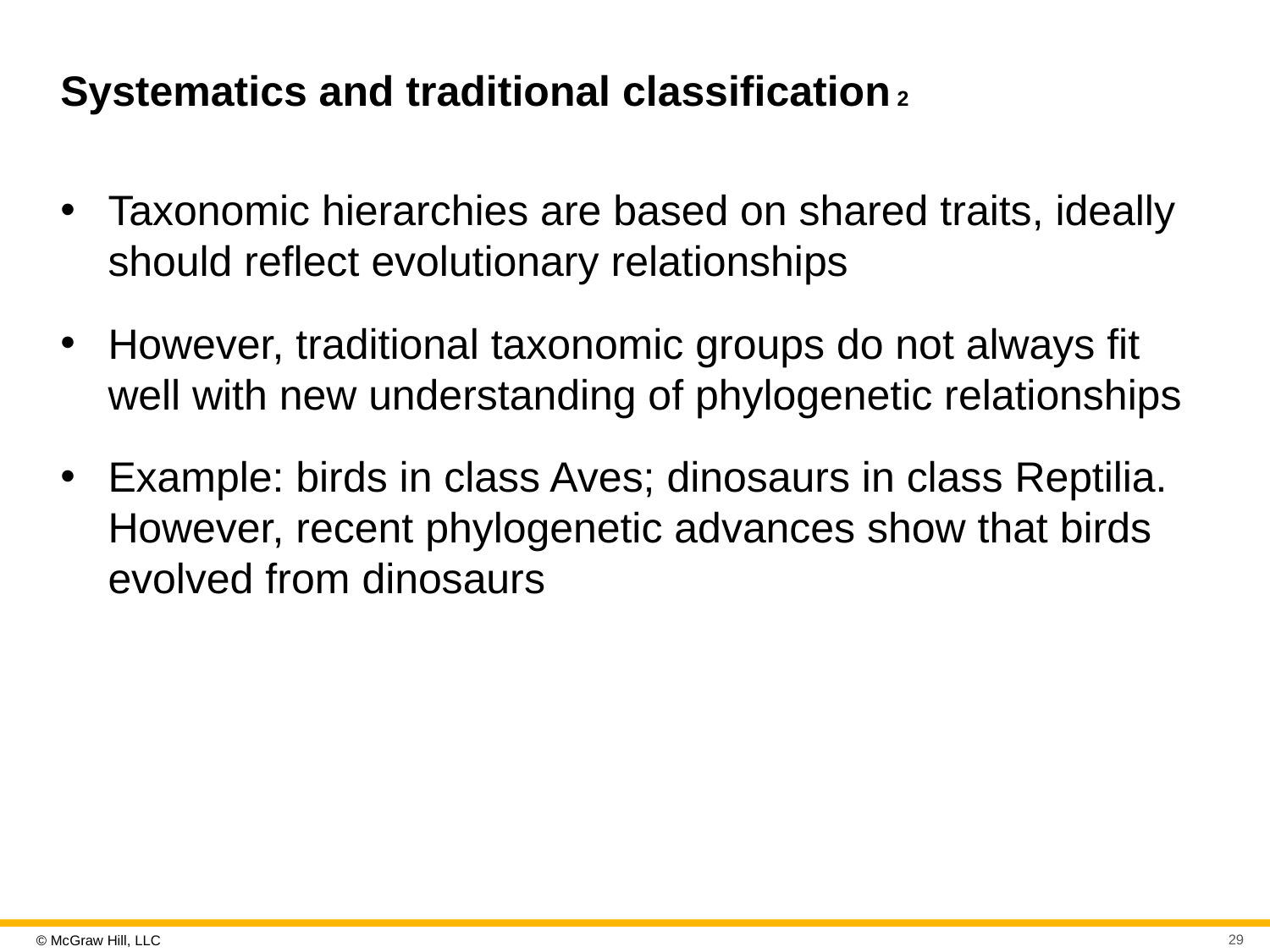

# Systematics and traditional classification 2
Taxonomic hierarchies are based on shared traits, ideally should reflect evolutionary relationships
However, traditional taxonomic groups do not always fit well with new understanding of phylogenetic relationships
Example: birds in class Aves; dinosaurs in class Reptilia. However, recent phylogenetic advances show that birds evolved from dinosaurs
29